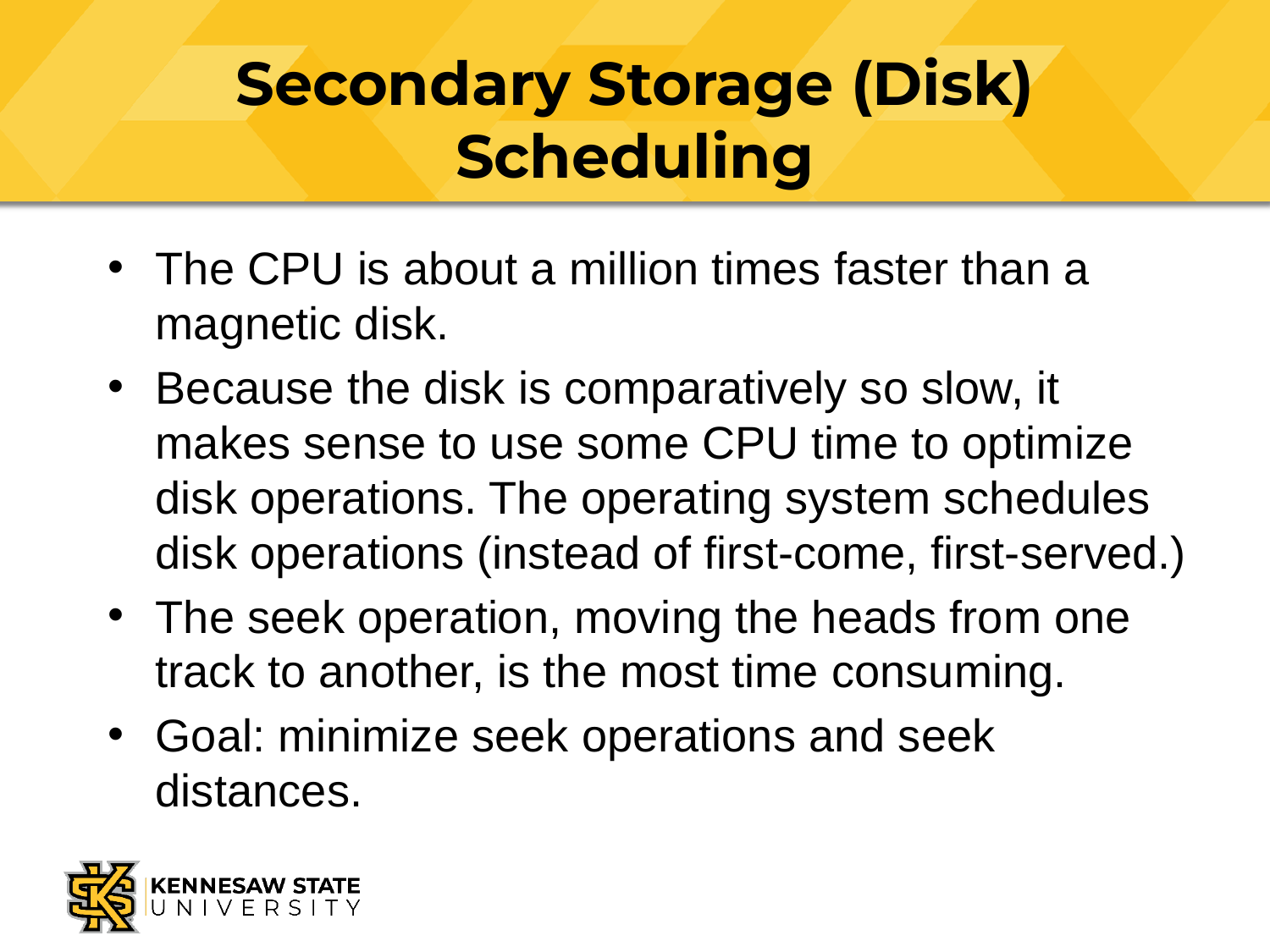

# Secondary Storage (Disk) Scheduling
The CPU is about a million times faster than a magnetic disk.
Because the disk is comparatively so slow, it makes sense to use some CPU time to optimize disk operations. The operating system schedules disk operations (instead of first-come, first-served.)
The seek operation, moving the heads from one track to another, is the most time consuming.
Goal: minimize seek operations and seek distances.